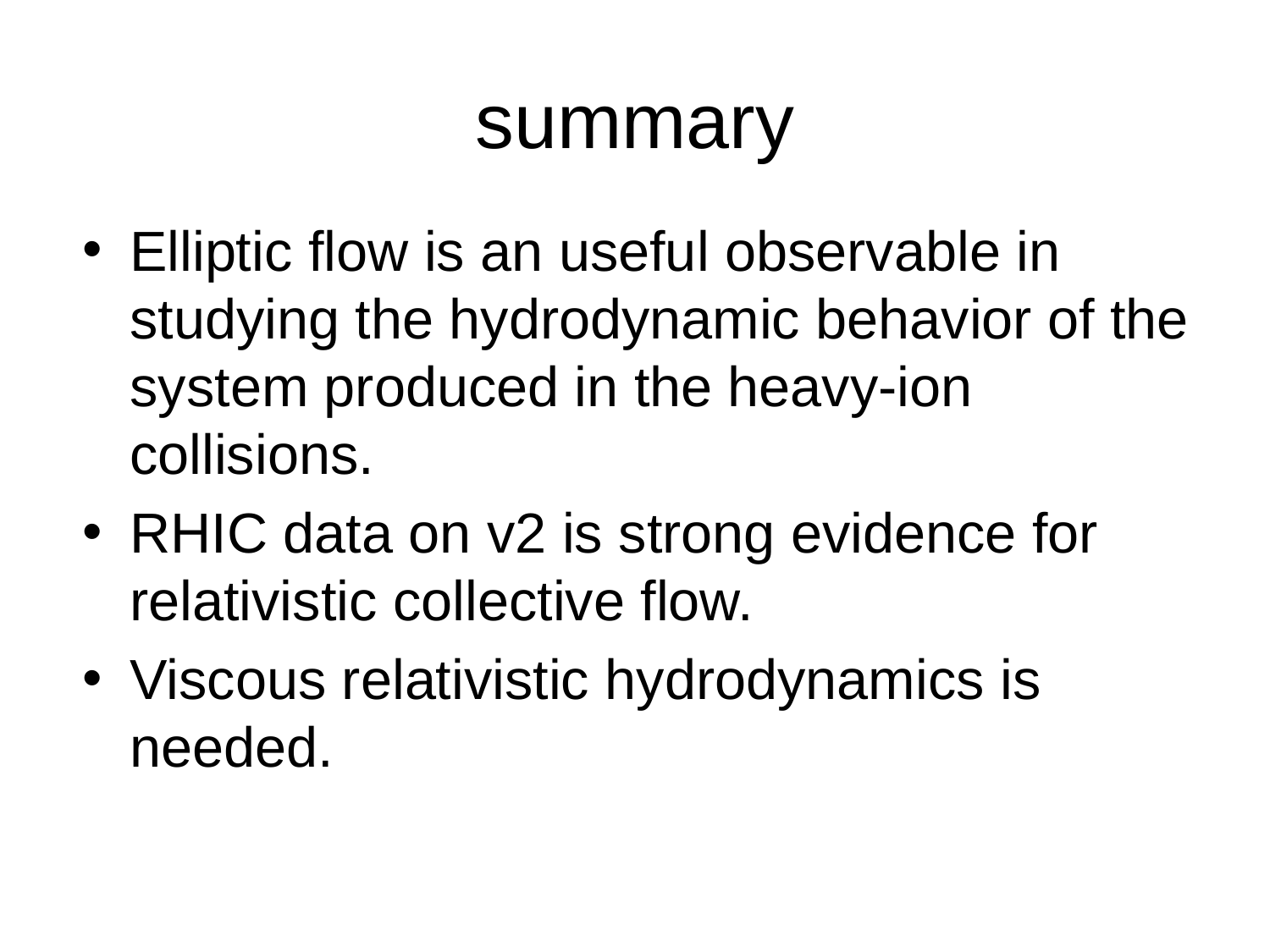

# summary
Elliptic flow is an useful observable in studying the hydrodynamic behavior of the system produced in the heavy-ion collisions.
RHIC data on v2 is strong evidence for relativistic collective flow.
Viscous relativistic hydrodynamics is needed.